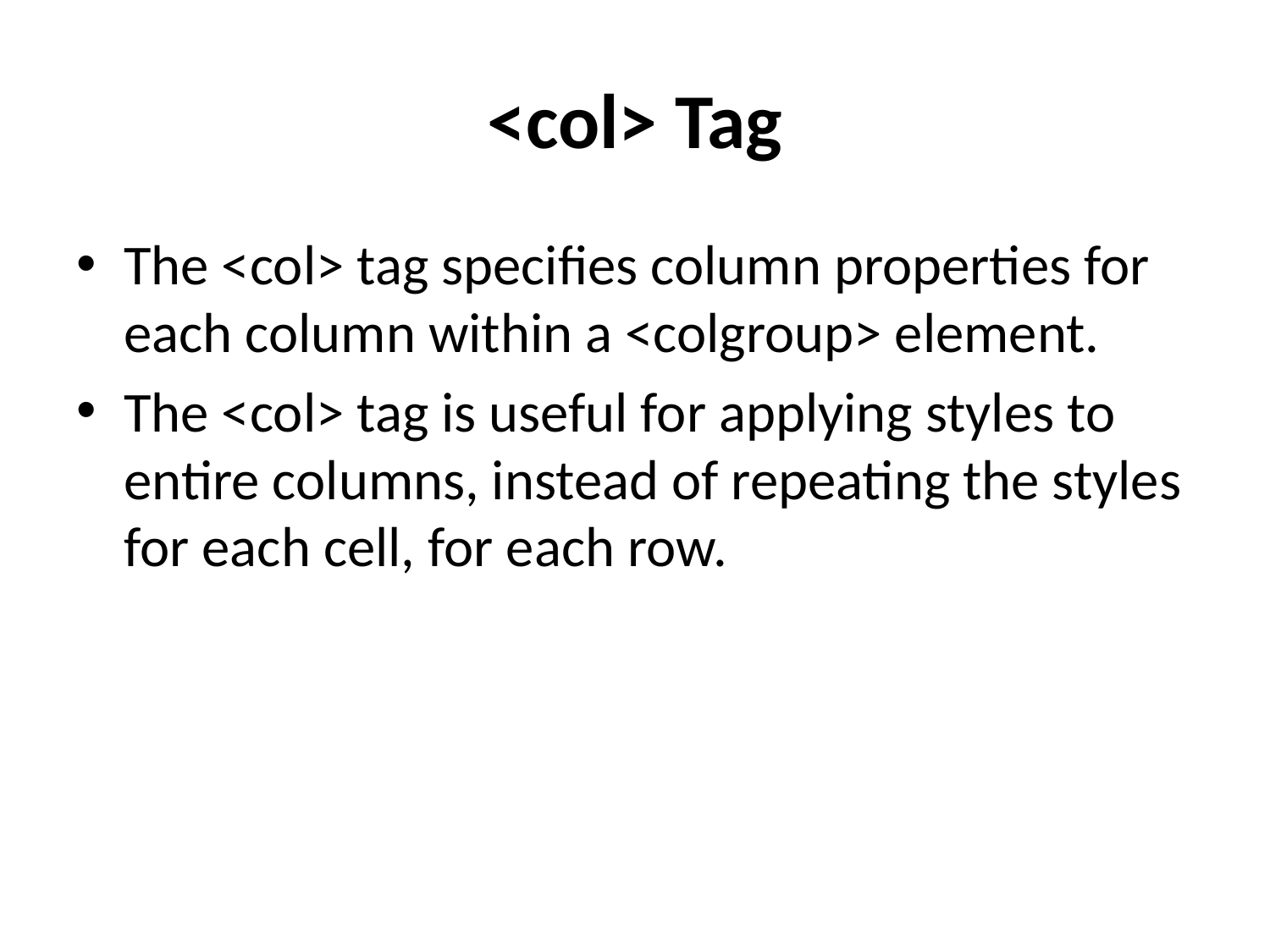

# <col> Tag
The <col> tag specifies column properties for each column within a <colgroup> element.
The <col> tag is useful for applying styles to entire columns, instead of repeating the styles for each cell, for each row.